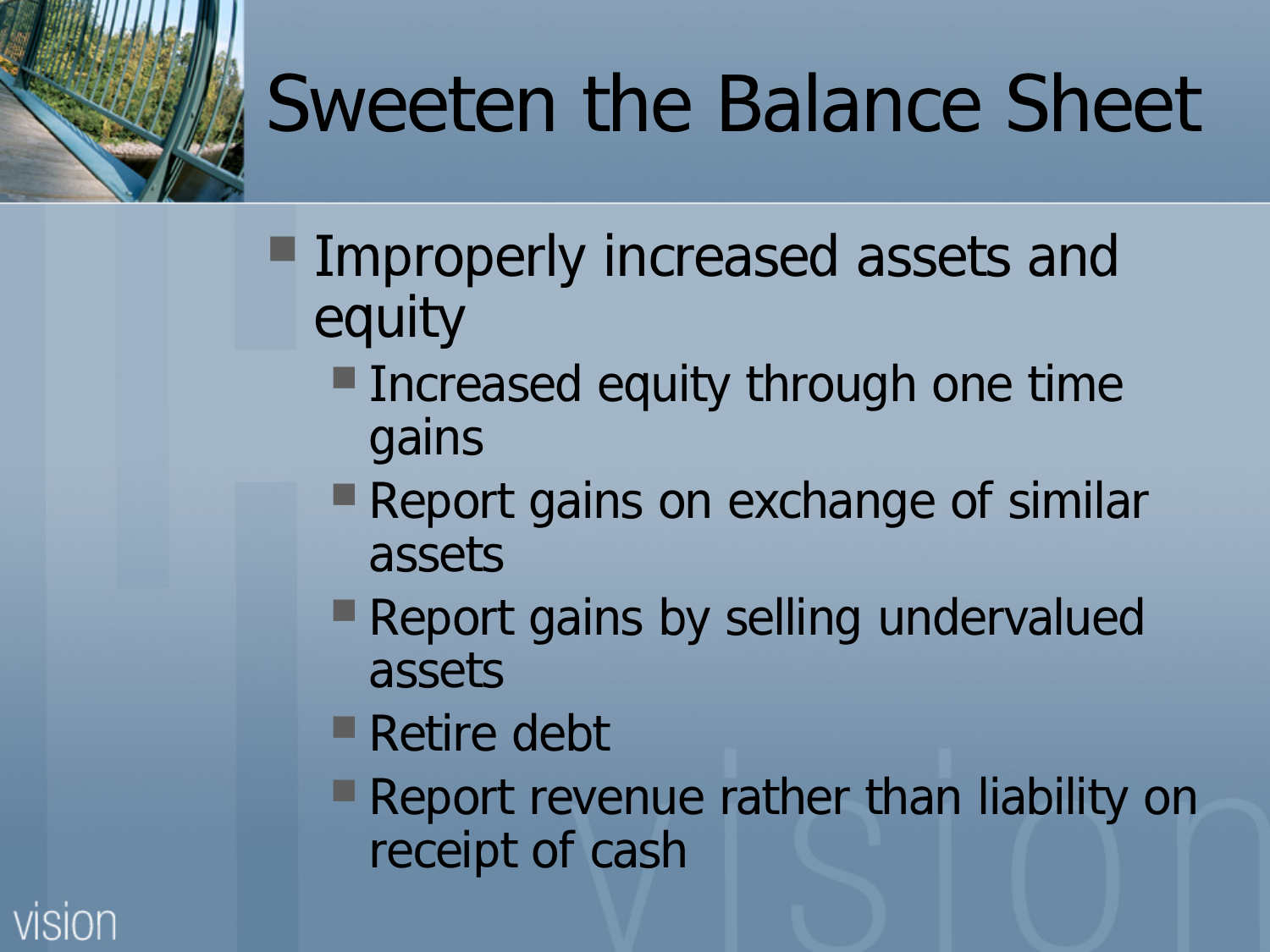

# Sweeten the Balance Sheet
Improperly increased assets and equity
Increased equity through one time gains
Report gains on exchange of similar assets
Report gains by selling undervalued assets
Retire debt
Report revenue rather than liability on receipt of cash